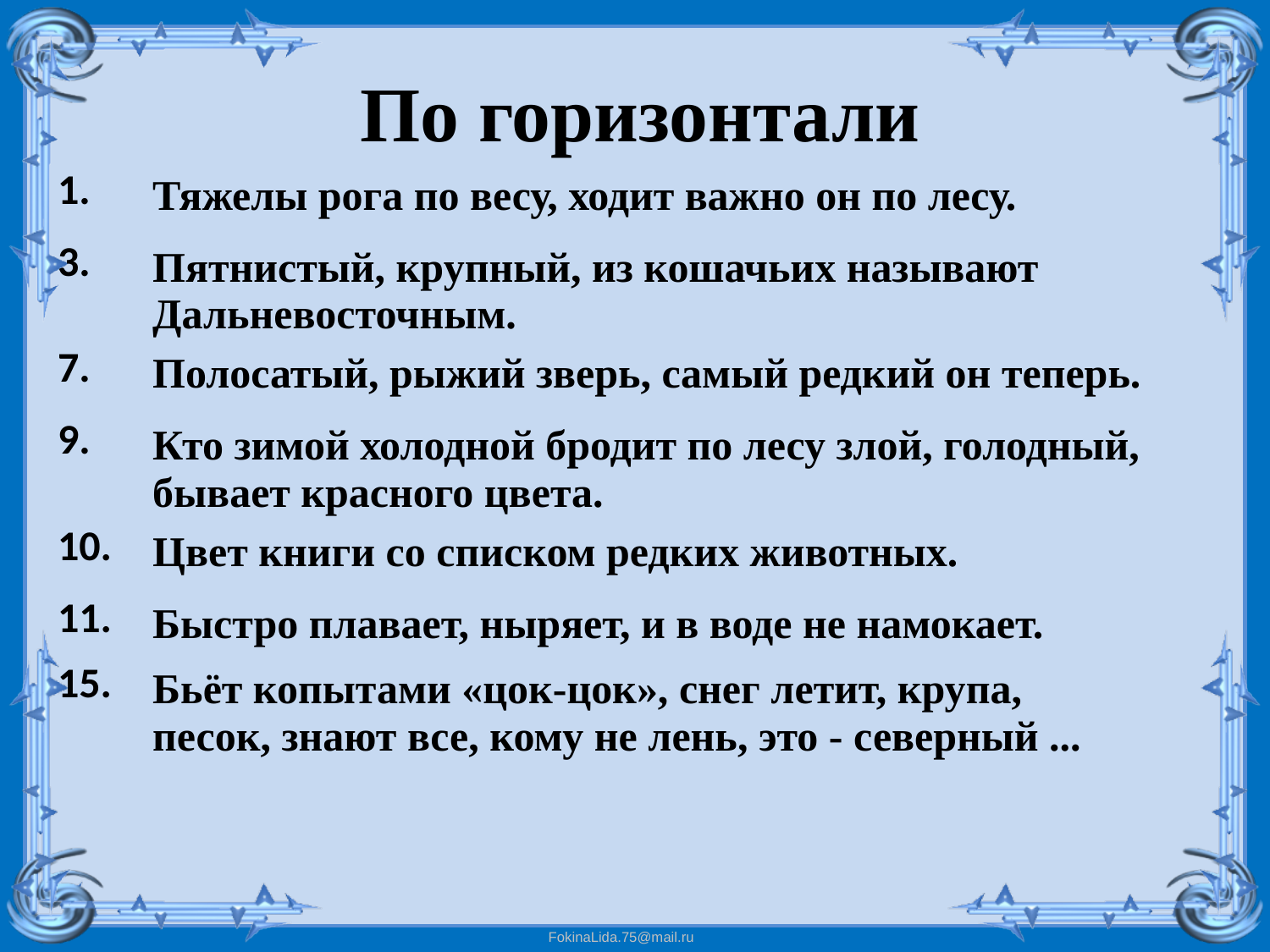

# По горизонтали
| 1. | Тяжелы рога по весу, ходит важно он по лесу. |
| --- | --- |
| 3. | Пятнистый, крупный, из кошачьих называют Дальневосточным. |
| 7. | Полосатый, рыжий зверь, самый редкий он теперь. |
| 9. | Кто зимой холодной бродит по лесу злой, голодный, бывает красного цвета. |
| 10. | Цвет книги со списком редких животных. |
| 11. | Быстро плавает, ныряет, и в воде не намокает. |
| 15. | Бьёт копытами «цок-цок», снег летит, крупа, песок, знают все, кому не лень, это - северный ... |